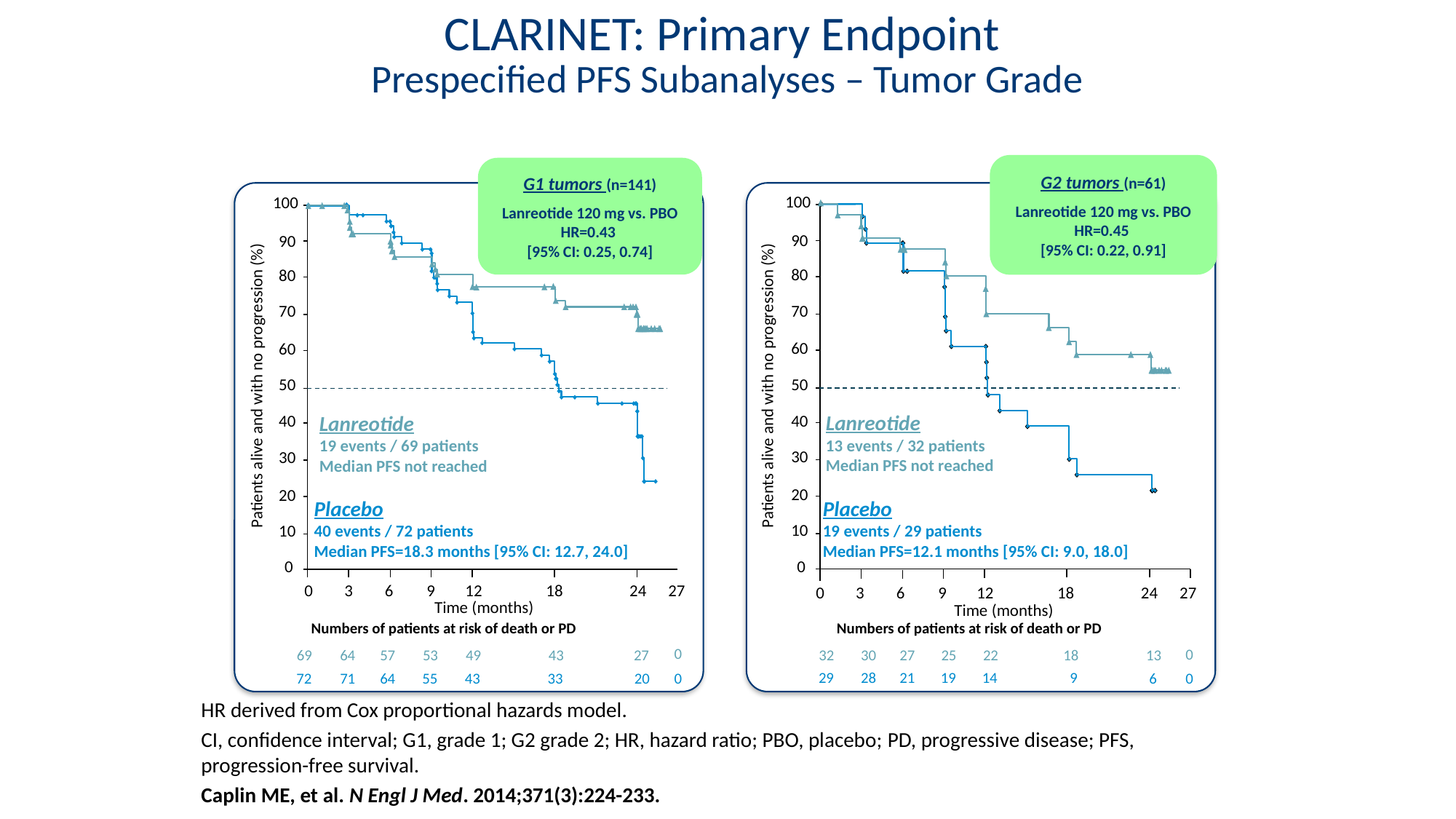

# CLARINET: Primary Endpoint Prespecified PFS Subanalyses – Tumor Grade
G2 tumors (n=61)
Lanreotide 120 mg vs. PBO
HR=0.45
[95% CI: 0.22, 0.91]
G1 tumors (n=141)
Lanreotide 120 mg vs. PBO
HR=0.43
[95% CI: 0.25, 0.74]

100
100

90
90
80
80
70
70
60
60
50
50
Patients alive and with no progression (%)
Patients alive and with no progression (%)
Lanreotide
13 events / 32 patients
Median PFS not reached
Lanreotide
19 events / 69 patients
Median PFS not reached

40
40
30
30
20
20
Placebo
40 events / 72 patients
Median PFS=18.3 months [95% CI: 12.7, 24.0]
Placebo
19 events / 29 patients
Median PFS=12.1 months [95% CI: 9.0, 18.0]
10
10
0
0
0
3
6
9
27
12
18
24
0
3
6
9
27
12
18
24
Time (months)
Time (months)
Numbers of patients at risk of death or PD
Numbers of patients at risk of death or PD
0
69
64
57
53
49
43
27
72
71
64
55
43
33
 20
0
0
32
30
27
25
22
18
13
29
28
21
19
14
  9
 6
0
HR derived from Cox proportional hazards model.
CI, confidence interval; G1, grade 1; G2 grade 2; HR, hazard ratio; PBO, placebo; PD, progressive disease; PFS, progression-free survival.
Caplin ME, et al. N Engl J Med. 2014;371(3):224-233.